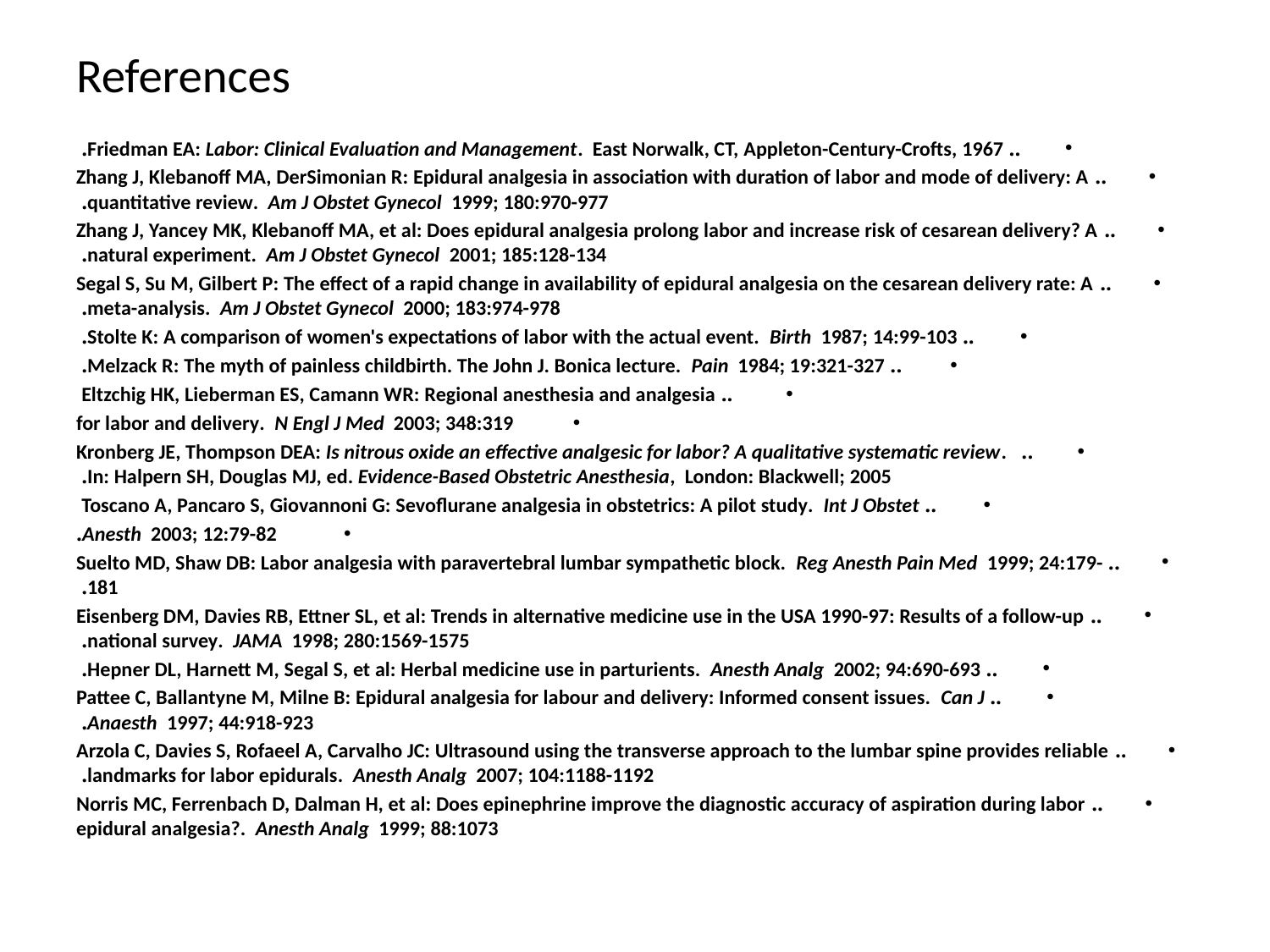

# References
.. Friedman EA: Labor: Clinical Evaluation and Management.  East Norwalk, CT, Appleton-Century-Crofts, 1967.
.. Zhang J, Klebanoff MA, DerSimonian R: Epidural analgesia in association with duration of labor and mode of delivery: A quantitative review.  Am J Obstet Gynecol  1999; 180:970-977.
.. Zhang J, Yancey MK, Klebanoff MA, et al: Does epidural analgesia prolong labor and increase risk of cesarean delivery? A natural experiment.  Am J Obstet Gynecol  2001; 185:128-134.
.. Segal S, Su M, Gilbert P: The effect of a rapid change in availability of epidural analgesia on the cesarean delivery rate: A meta-analysis.  Am J Obstet Gynecol  2000; 183:974-978.
.. Stolte K: A comparison of women's expectations of labor with the actual event.  Birth  1987; 14:99-103.
.. Melzack R: The myth of painless childbirth. The John J. Bonica lecture.  Pain  1984; 19:321-327.
.. Eltzchig HK, Lieberman ES, Camann WR: Regional anesthesia and analgesia
for labor and delivery.  N Engl J Med  2003; 348:319
.. Kronberg JE, Thompson DEA: Is nitrous oxide an effective analgesic for labor? A qualitative systematic review.   In: Halpern SH, Douglas MJ, ed. Evidence-Based Obstetric Anesthesia,  London: Blackwell; 2005.
.. Toscano A, Pancaro S, Giovannoni G: Sevoflurane analgesia in obstetrics: A pilot study.  Int J Obstet
Anesth  2003; 12:79-82.
.. Suelto MD, Shaw DB: Labor analgesia with paravertebral lumbar sympathetic block.  Reg Anesth Pain Med  1999; 24:179-181.
.. Eisenberg DM, Davies RB, Ettner SL, et al: Trends in alternative medicine use in the USA 1990-97: Results of a follow-up national survey.  JAMA  1998; 280:1569-1575.
.. Hepner DL, Harnett M, Segal S, et al: Herbal medicine use in parturients.  Anesth Analg  2002; 94:690-693.
.. Pattee C, Ballantyne M, Milne B: Epidural analgesia for labour and delivery: Informed consent issues.  Can J Anaesth  1997; 44:918-923.
.. Arzola C, Davies S, Rofaeel A, Carvalho JC: Ultrasound using the transverse approach to the lumbar spine provides reliable landmarks for labor epidurals.  Anesth Analg  2007; 104:1188-1192.
.. Norris MC, Ferrenbach D, Dalman H, et al: Does epinephrine improve the diagnostic accuracy of aspiration during labor epidural analgesia?.  Anesth Analg  1999; 88:1073